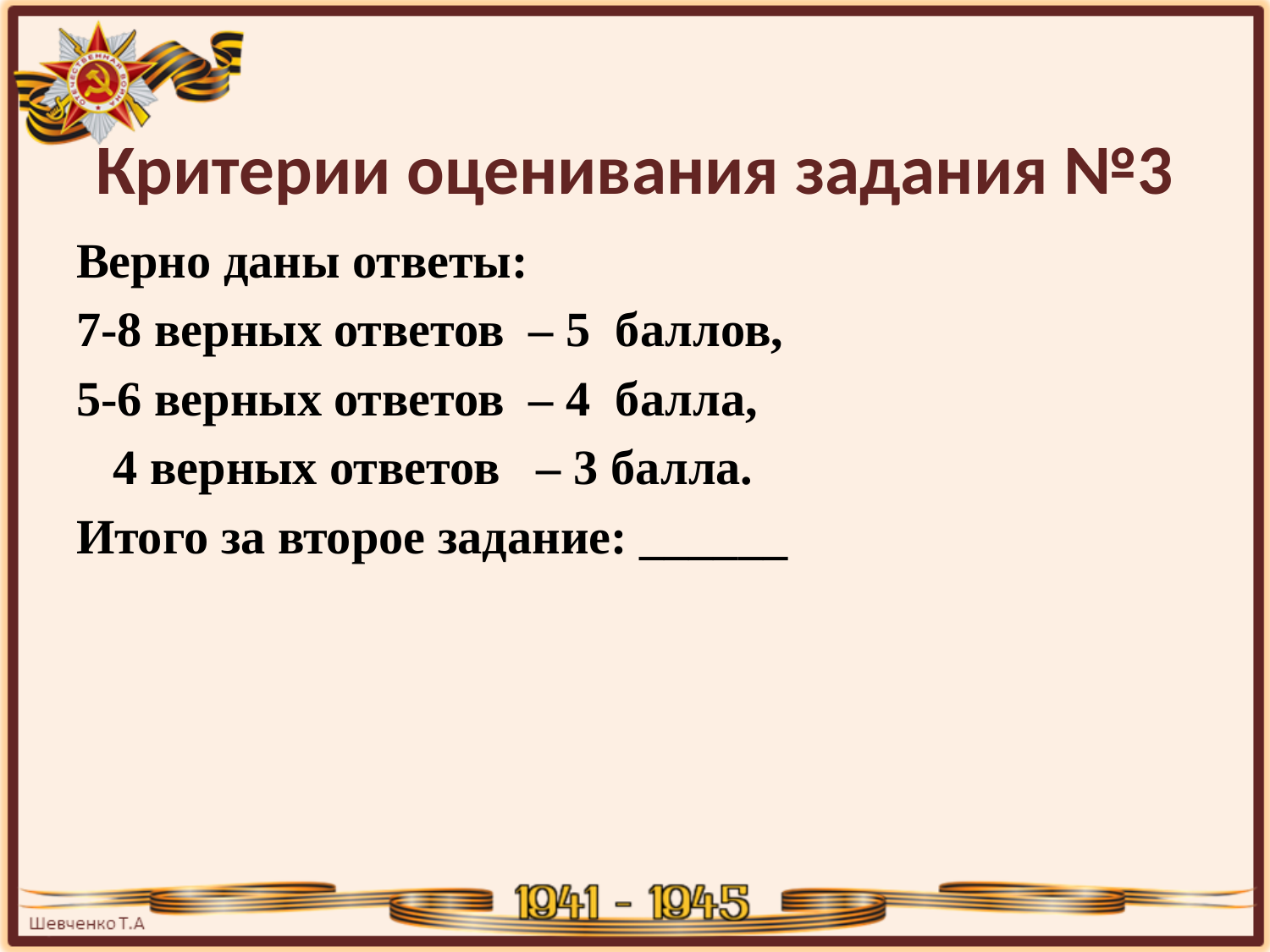

# Критерии оценивания задания №3
Верно даны ответы:
7-8 верных ответов  – 5  баллов,
5-6 верных ответов  – 4  балла,
   4 верных ответов   – 3 балла.
Итого за второе задание: ______